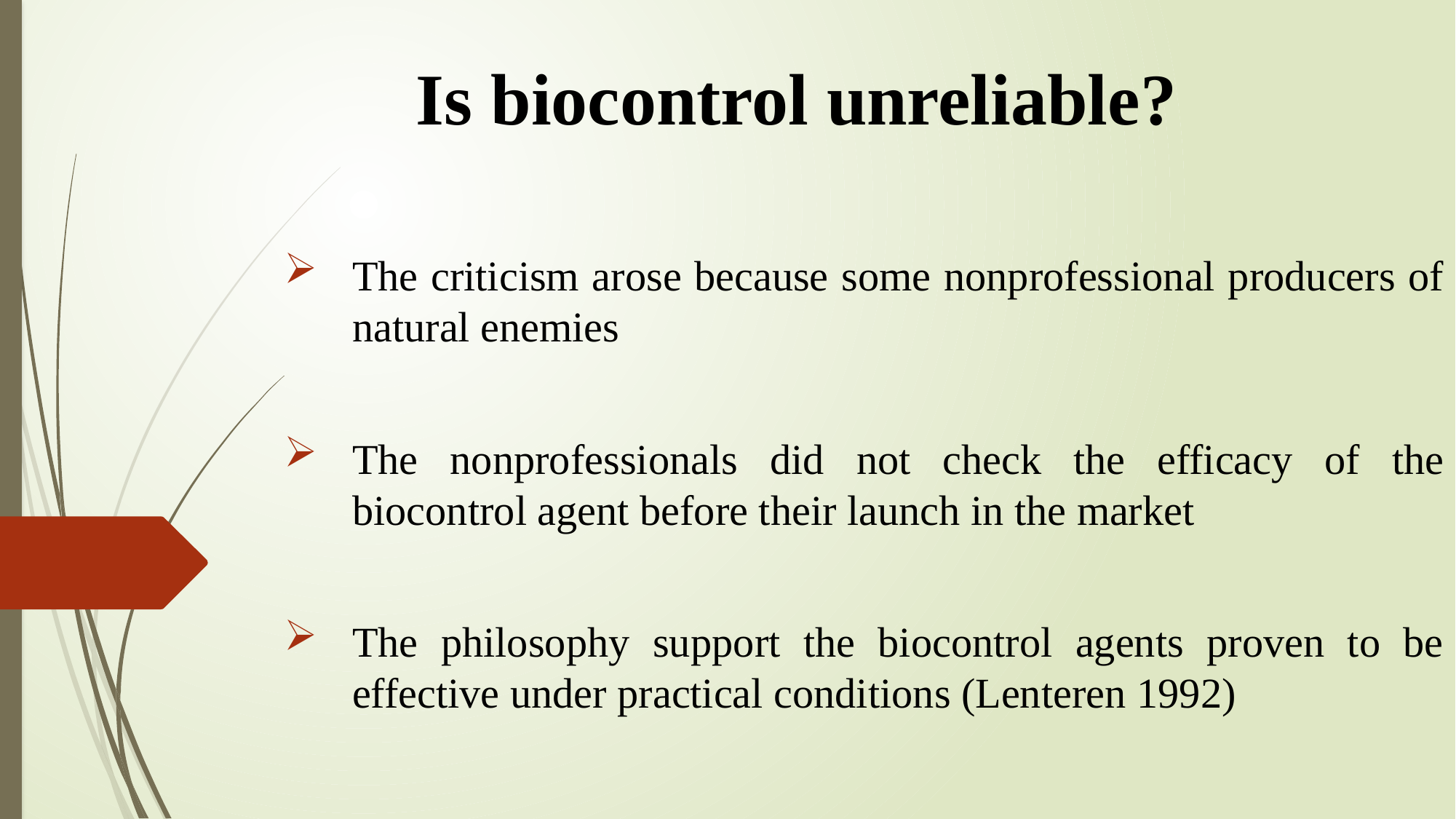

# Is biocontrol unreliable?
The criticism arose because some nonprofessional producers of natural enemies

The nonprofessionals did not check the efficacy of the biocontrol agent before their launch in the market

The philosophy support the biocontrol agents proven to be effective under practical conditions (Lenteren 1992)